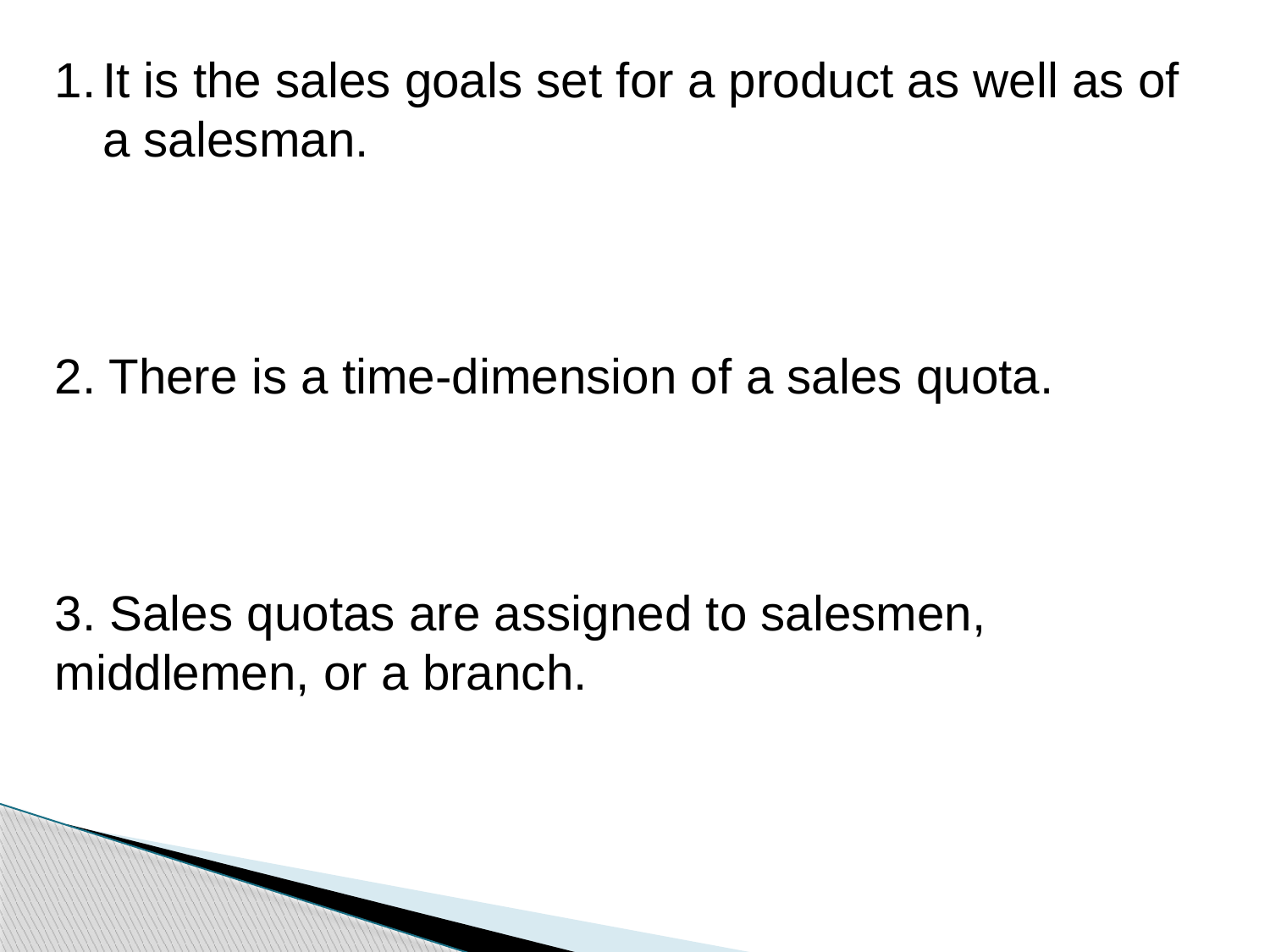

It is the sales goals set for a product as well as of a salesman.

2. There is a time-dimension of a sales quota.

3. Sales quotas are assigned to salesmen, middlemen, or a branch.